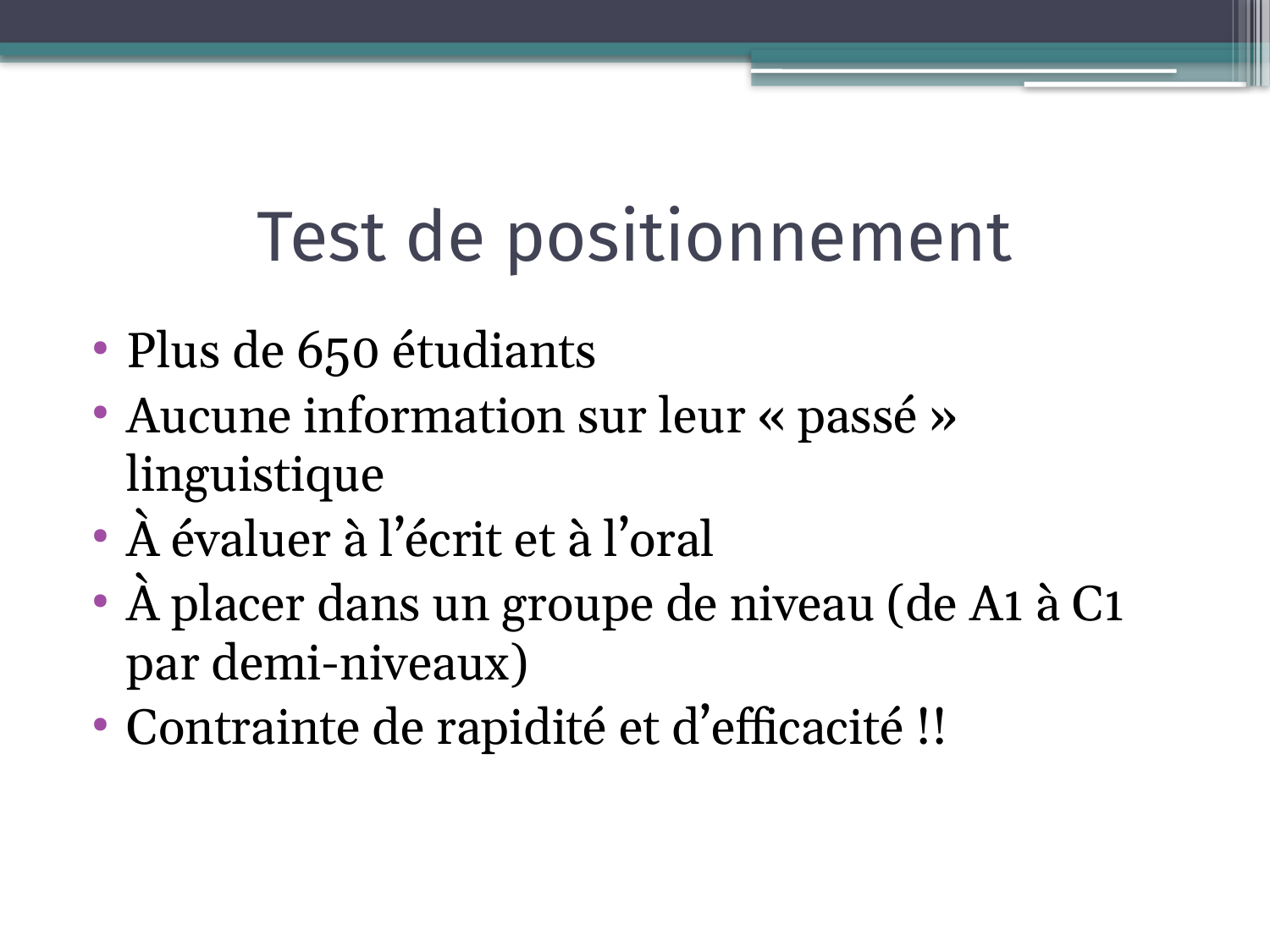

# Test de positionnement
Plus de 650 étudiants
Aucune information sur leur « passé » linguistique
À évaluer à l’écrit et à l’oral
À placer dans un groupe de niveau (de A1 à C1 par demi-niveaux)
Contrainte de rapidité et d’efficacité !!